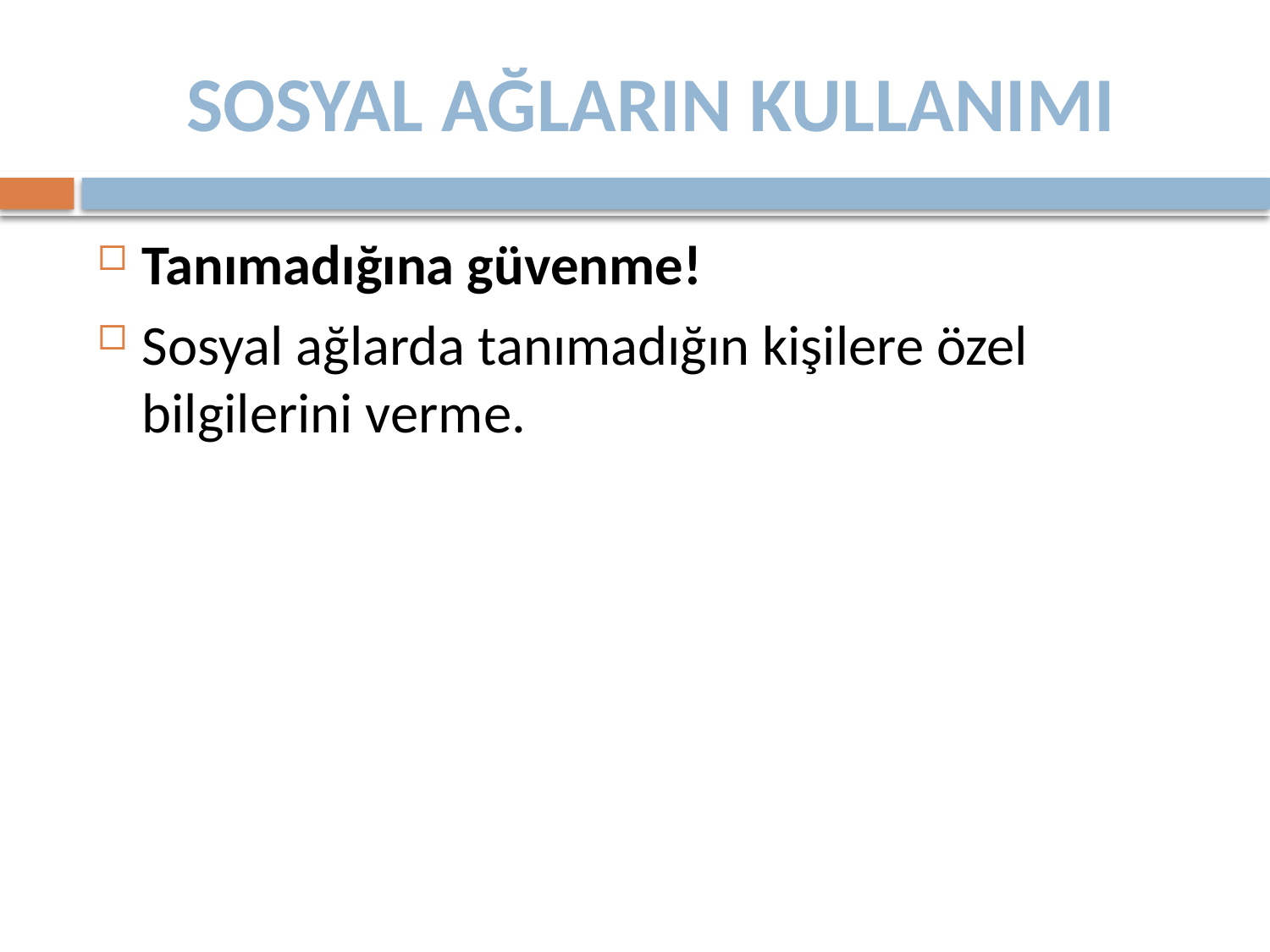

# SOSYAL AĞLARIN KULLANIMI
Tanımadığına güvenme!
Sosyal ağlarda tanımadığın kişilere özel bilgilerini verme.